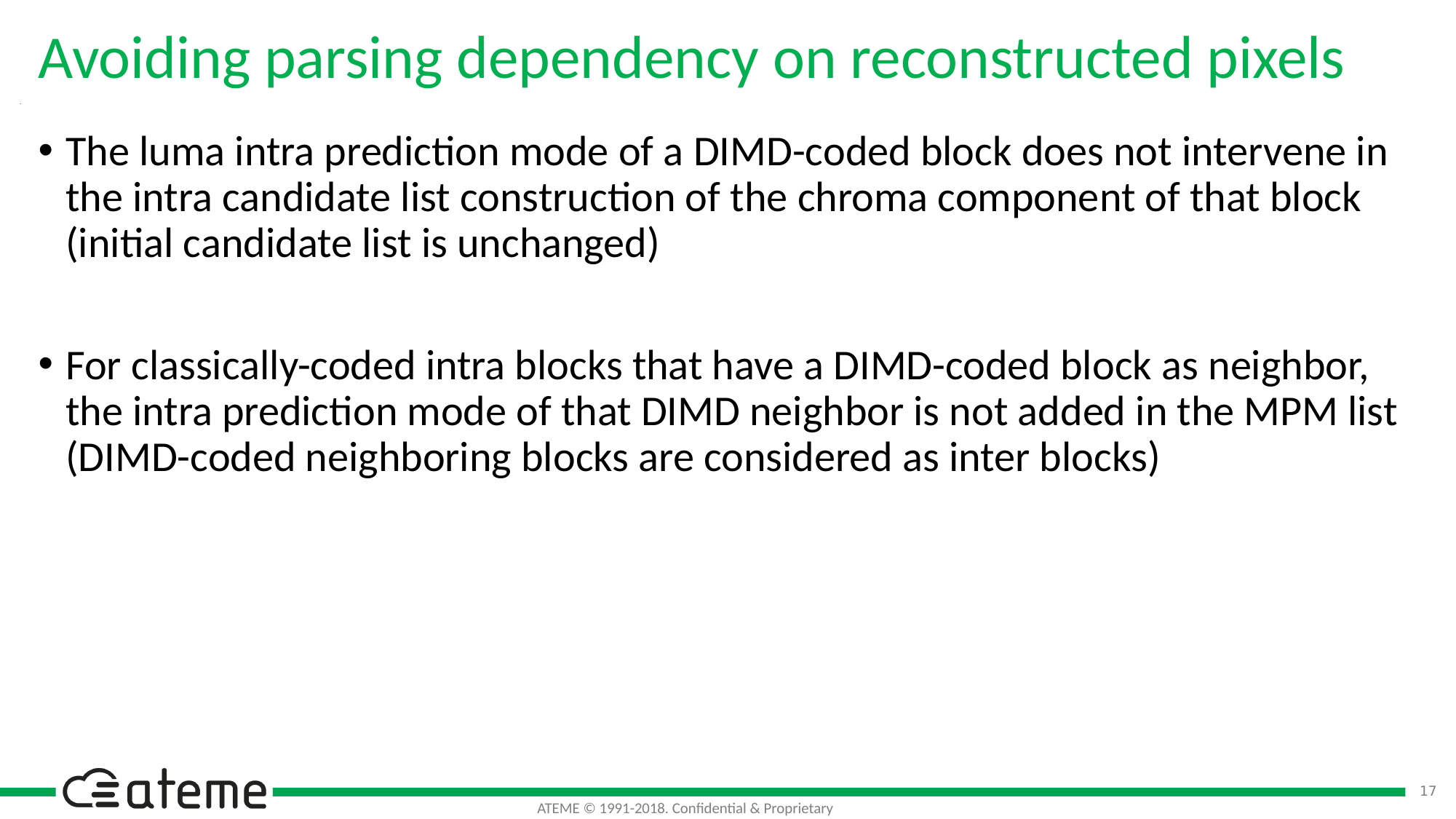

# Avoiding parsing dependency on reconstructed pixels
The luma intra prediction mode of a DIMD-coded block does not intervene in the intra candidate list construction of the chroma component of that block (initial candidate list is unchanged)

For classically-coded intra blocks that have a DIMD-coded block as neighbor, the intra prediction mode of that DIMD neighbor is not added in the MPM list (DIMD-coded neighboring blocks are considered as inter blocks)